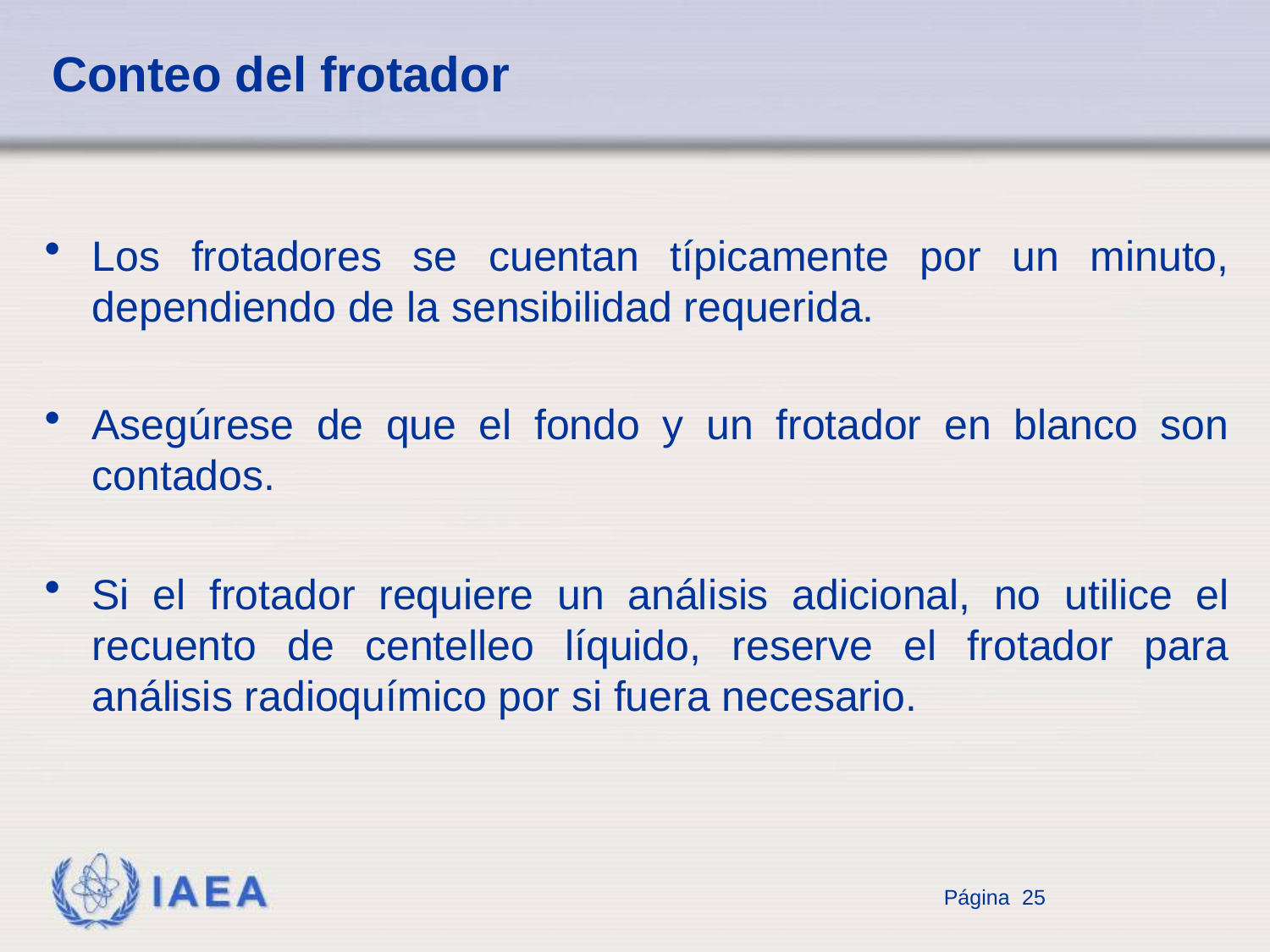

# Conteo del frotador
Los frotadores se cuentan típicamente por un minuto, dependiendo de la sensibilidad requerida.

Asegúrese de que el fondo y un frotador en blanco son contados.

Si el frotador requiere un análisis adicional, no utilice el recuento de centelleo líquido, reserve el frotador para análisis radioquímico por si fuera necesario.